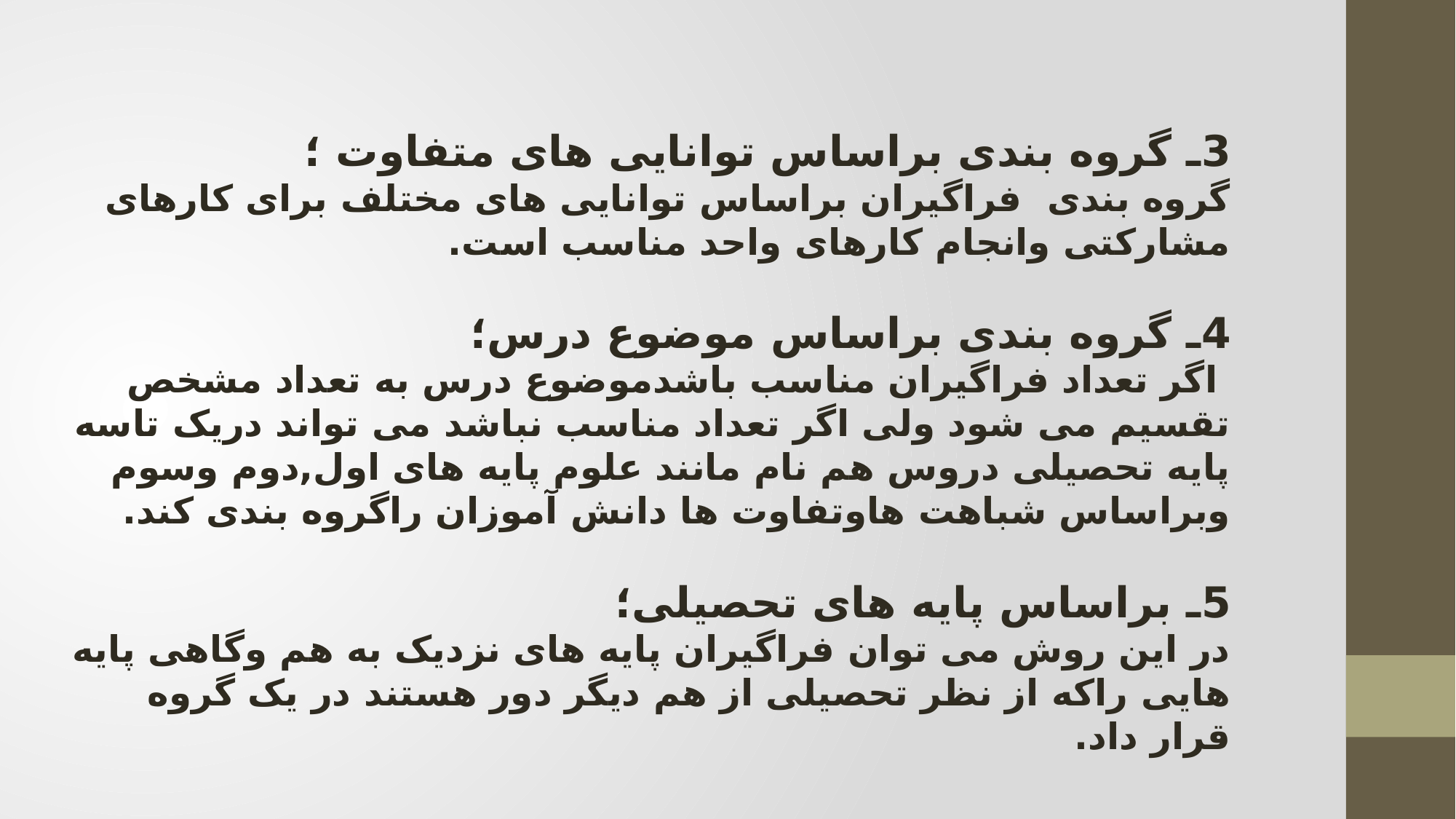

3ـ گروه بندی براساس توانایی های متفاوت ؛
گروه بندی  فراگیران براساس توانایی های مختلف برای کارهای مشارکتی وانجام کارهای واحد مناسب است.
4ـ گروه بندی براساس موضوع درس؛
 اگر تعداد فراگیران مناسب باشدموضوع درس به تعداد مشخص تقسیم می شود ولی اگر تعداد مناسب نباشد می تواند دریک تاسه پایه تحصیلی دروس هم نام مانند علوم پایه های اول,دوم وسوم وبراساس شباهت هاوتفاوت ها دانش آموزان راگروه بندی کند.
5ـ براساس پایه های تحصیلی؛
در این روش می توان فراگیران پایه های نزدیک به هم وگاهی پایه هایی راکه از نظر تحصیلی از هم دیگر دور هستند در یک گروه قرار داد.